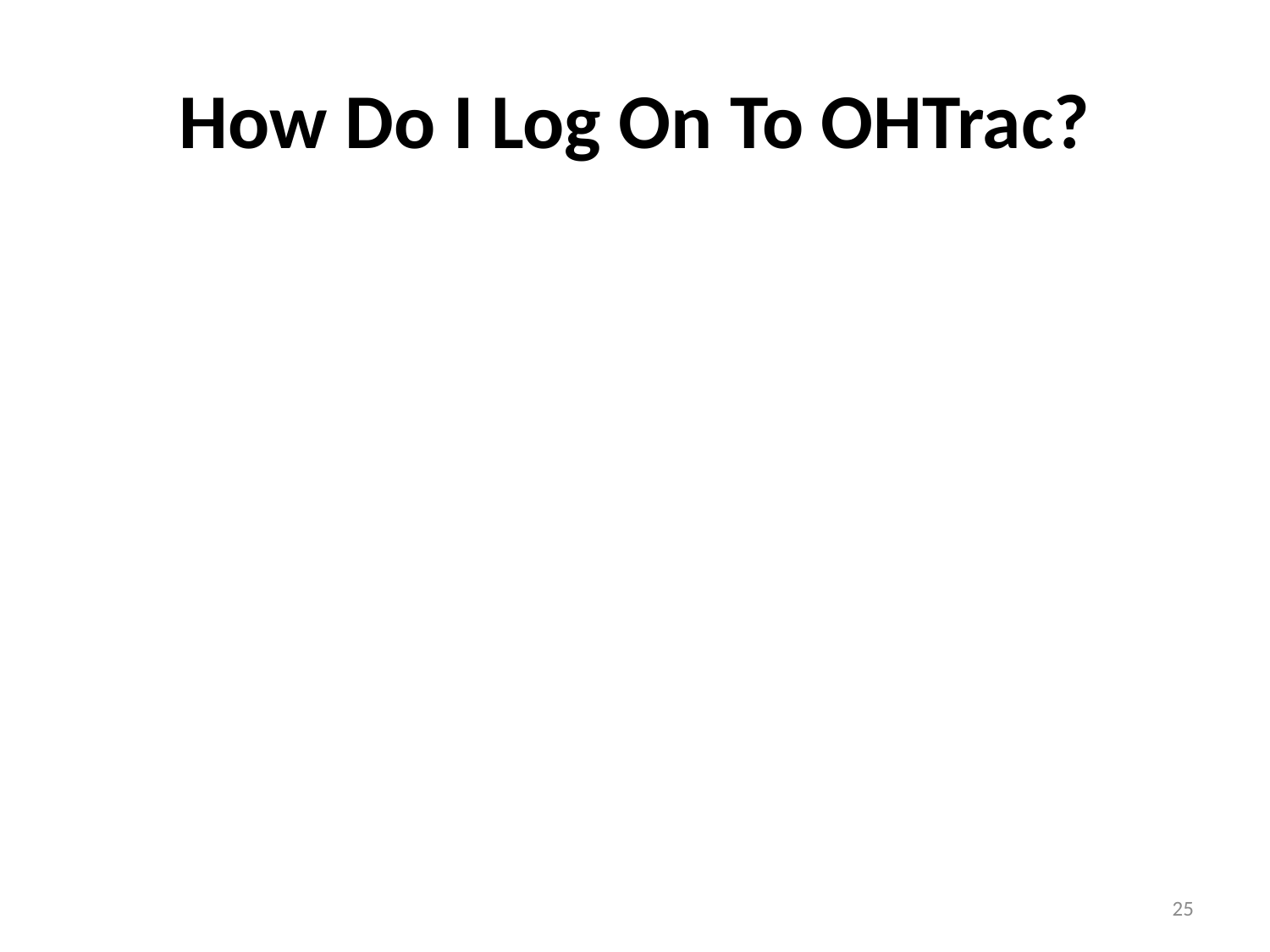

# How Do I Log On To OHTrac?

25